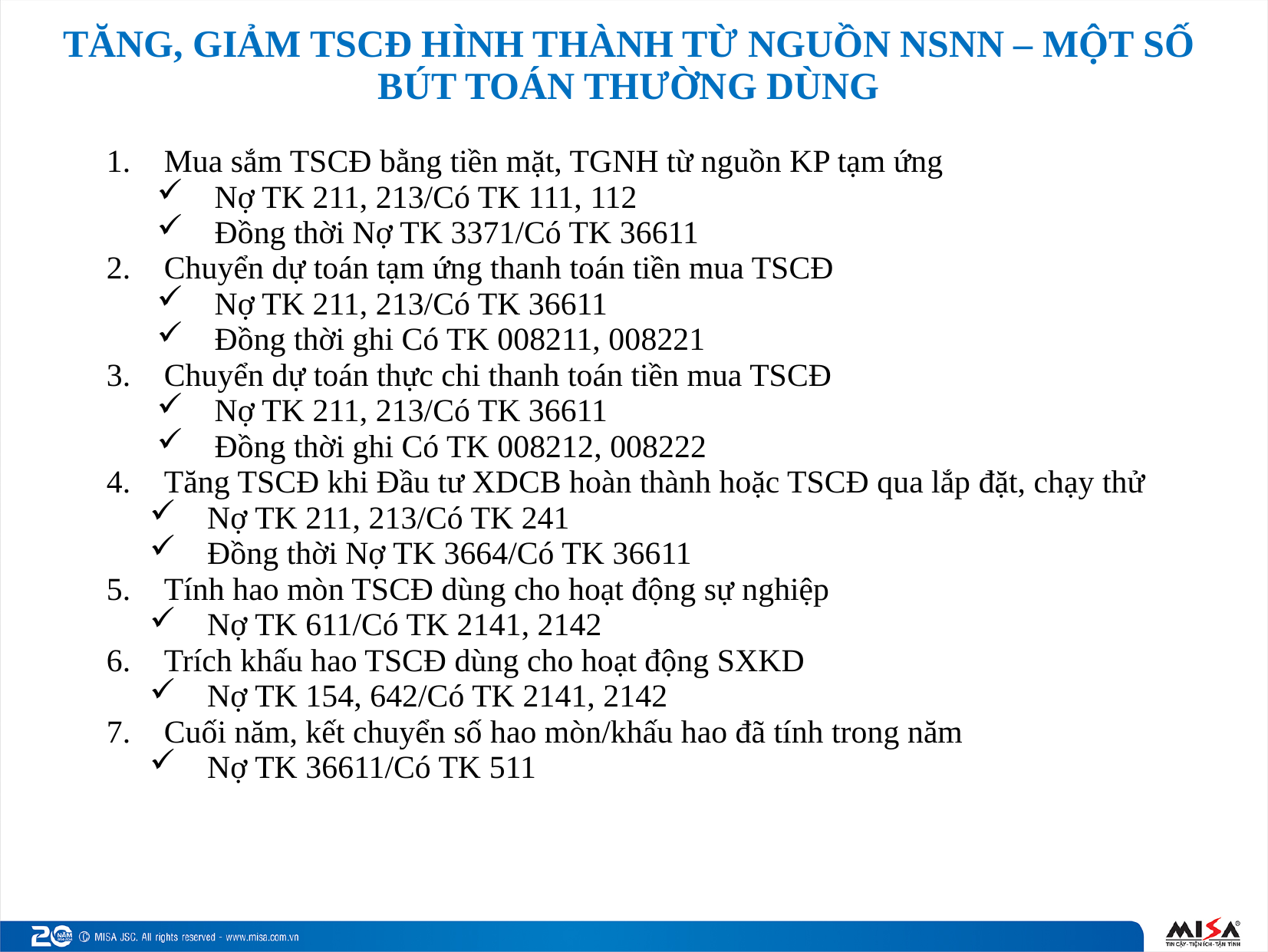

# TĂNG, GIẢM TSCĐ HÌNH THÀNH TỪ NGUỒN NSNN – MỘT SỐ BÚT TOÁN THƯỜNG DÙNG
Mua sắm TSCĐ bằng tiền mặt, TGNH từ nguồn KP tạm ứng
Nợ TK 211, 213/Có TK 111, 112
Đồng thời Nợ TK 3371/Có TK 36611
Chuyển dự toán tạm ứng thanh toán tiền mua TSCĐ
Nợ TK 211, 213/Có TK 36611
Đồng thời ghi Có TK 008211, 008221
Chuyển dự toán thực chi thanh toán tiền mua TSCĐ
Nợ TK 211, 213/Có TK 36611
Đồng thời ghi Có TK 008212, 008222
Tăng TSCĐ khi Đầu tư XDCB hoàn thành hoặc TSCĐ qua lắp đặt, chạy thử
Nợ TK 211, 213/Có TK 241
Đồng thời Nợ TK 3664/Có TK 36611
Tính hao mòn TSCĐ dùng cho hoạt động sự nghiệp
Nợ TK 611/Có TK 2141, 2142
Trích khấu hao TSCĐ dùng cho hoạt động SXKD
Nợ TK 154, 642/Có TK 2141, 2142
Cuối năm, kết chuyển số hao mòn/khấu hao đã tính trong năm
Nợ TK 36611/Có TK 511